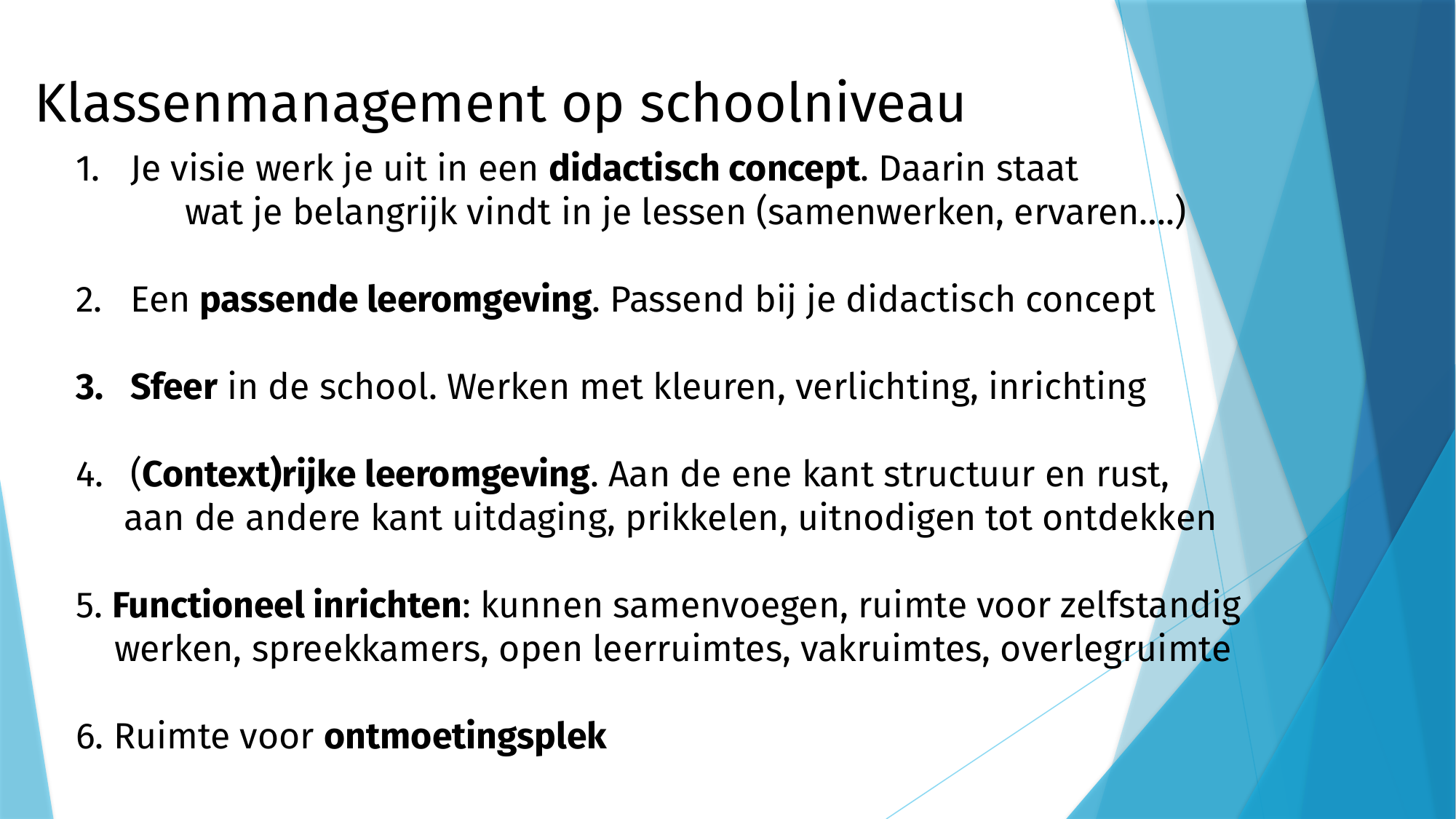

Klassenmanagement op schoolniveau
Je visie werk je uit in een didactisch concept. Daarin staat
	wat je belangrijk vindt in je lessen (samenwerken, ervaren….)

Een passende leeromgeving. Passend bij je didactisch concept

Sfeer in de school. Werken met kleuren, verlichting, inrichting

(Context)rijke leeromgeving. Aan de ene kant structuur en rust,
     aan de andere kant uitdaging, prikkelen, uitnodigen tot ontdekken

5. Functioneel inrichten: kunnen samenvoegen, ruimte voor zelfstandig
    werken, spreekkamers, open leerruimtes, vakruimtes, overlegruimte

6. Ruimte voor ontmoetingsplek